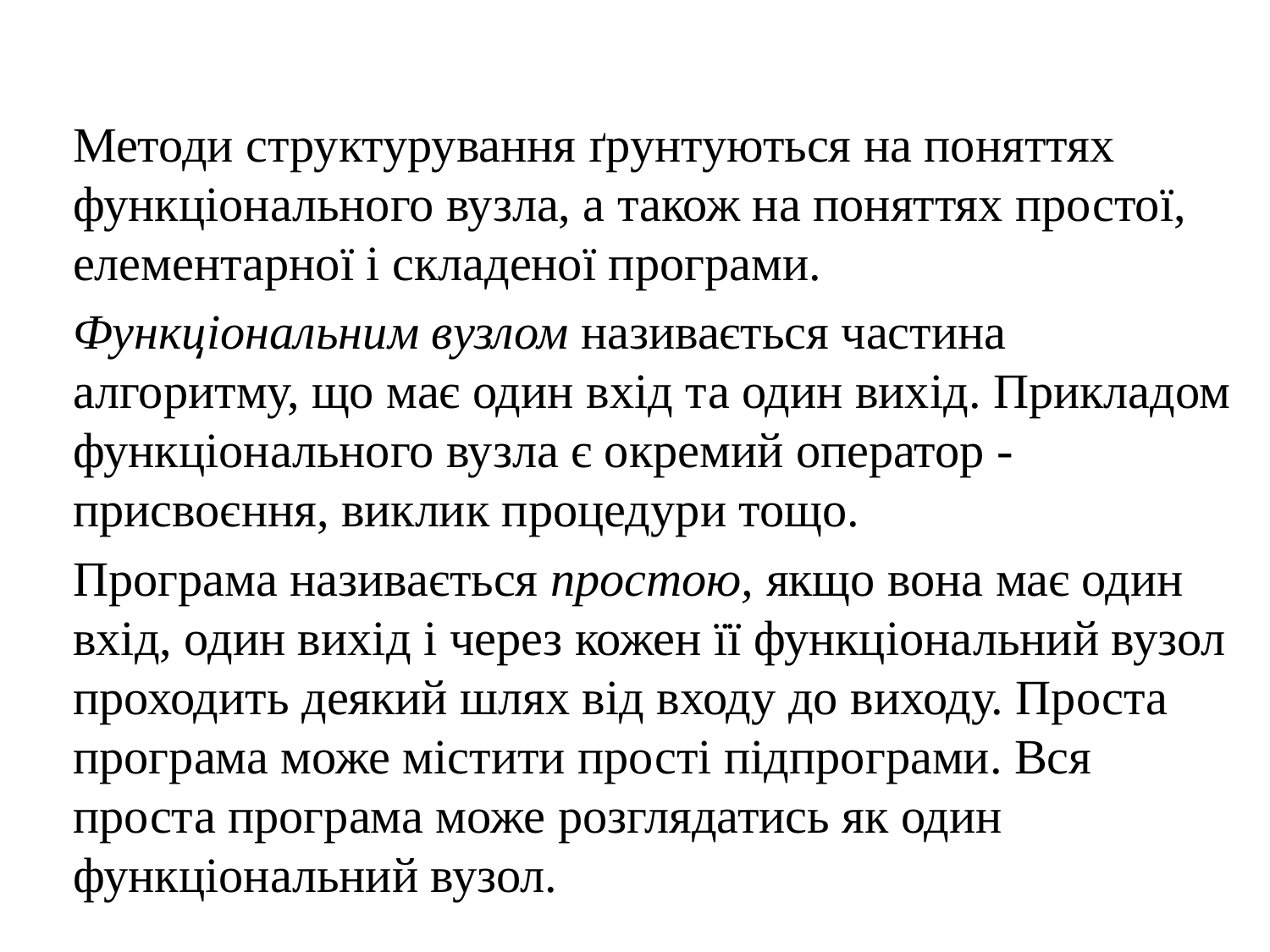

Методи структурування ґрунтуються на поняттях функціонального вузла, а також на поняттях простої, елементарної і складеної програми.
	Функціональним вузлом називається частина алгоритму, що має один вхід та один вихід. Прикладом функціонального вузла є окремий оператор - присвоєння, виклик процедури тощо.
	Програма називається простою, якщо вона має один вхід, один вихід і через кожен її функціональний вузол проходить деякий шлях від входу до виходу. Проста програма може містити прості підпрограми. Вся проста програма може розглядатись як один функціональний вузол.